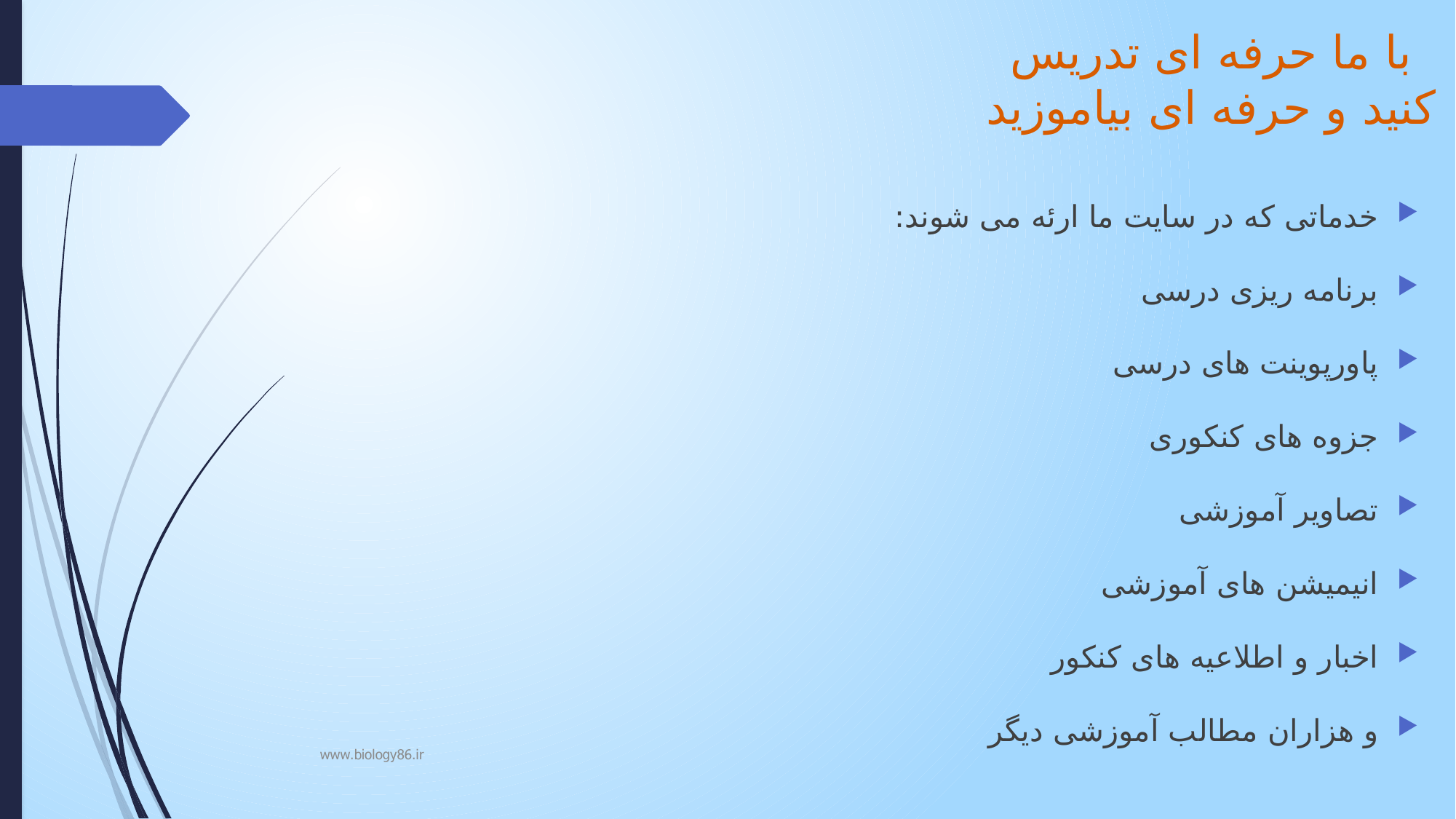

با ما حرفه ای تدریس کنید و حرفه ای بیاموزید
خدماتی که در سایت ما ارئه می شوند:
برنامه ریزی درسی
پاورپوینت های درسی
جزوه های کنکوری
تصاویر آموزشی
انیمیشن های آموزشی
اخبار و اطلاعیه های کنکور
و هزاران مطالب آموزشی دیگر
www.biology86.ir